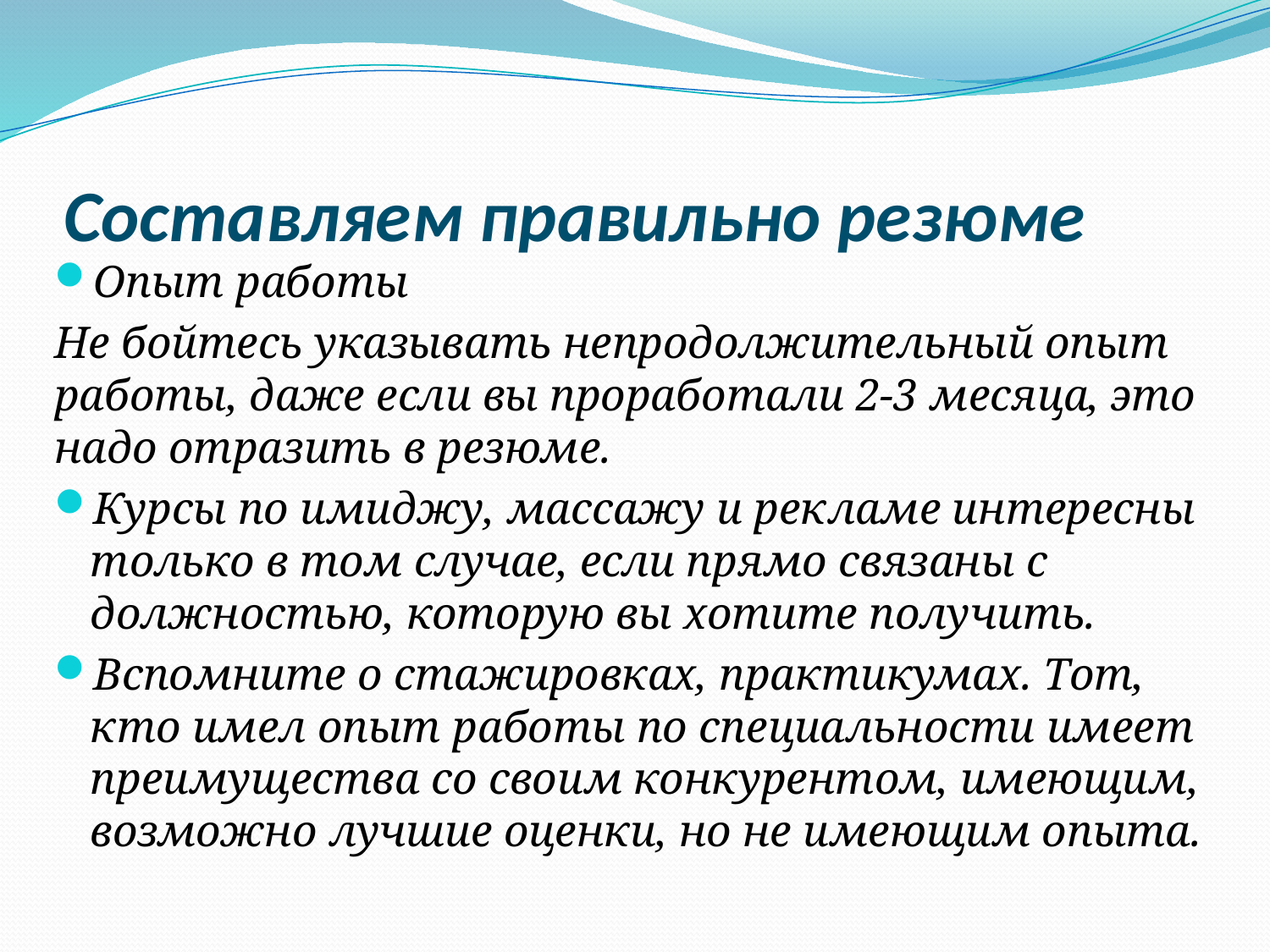

# Составляем правильно резюме
Опыт работы
Не бойтесь указывать непродолжительный опыт работы, даже если вы проработали 2-3 месяца, это надо отразить в резюме.
Курсы по имиджу, массажу и рекламе интересны только в том случае, если прямо связаны с должностью, которую вы хотите получить.
Вспомните о стажировках, практикумах. Тот, кто имел опыт работы по специальности имеет преимущества со своим конкурентом, имеющим, возможно лучшие оценки, но не имеющим опыта.